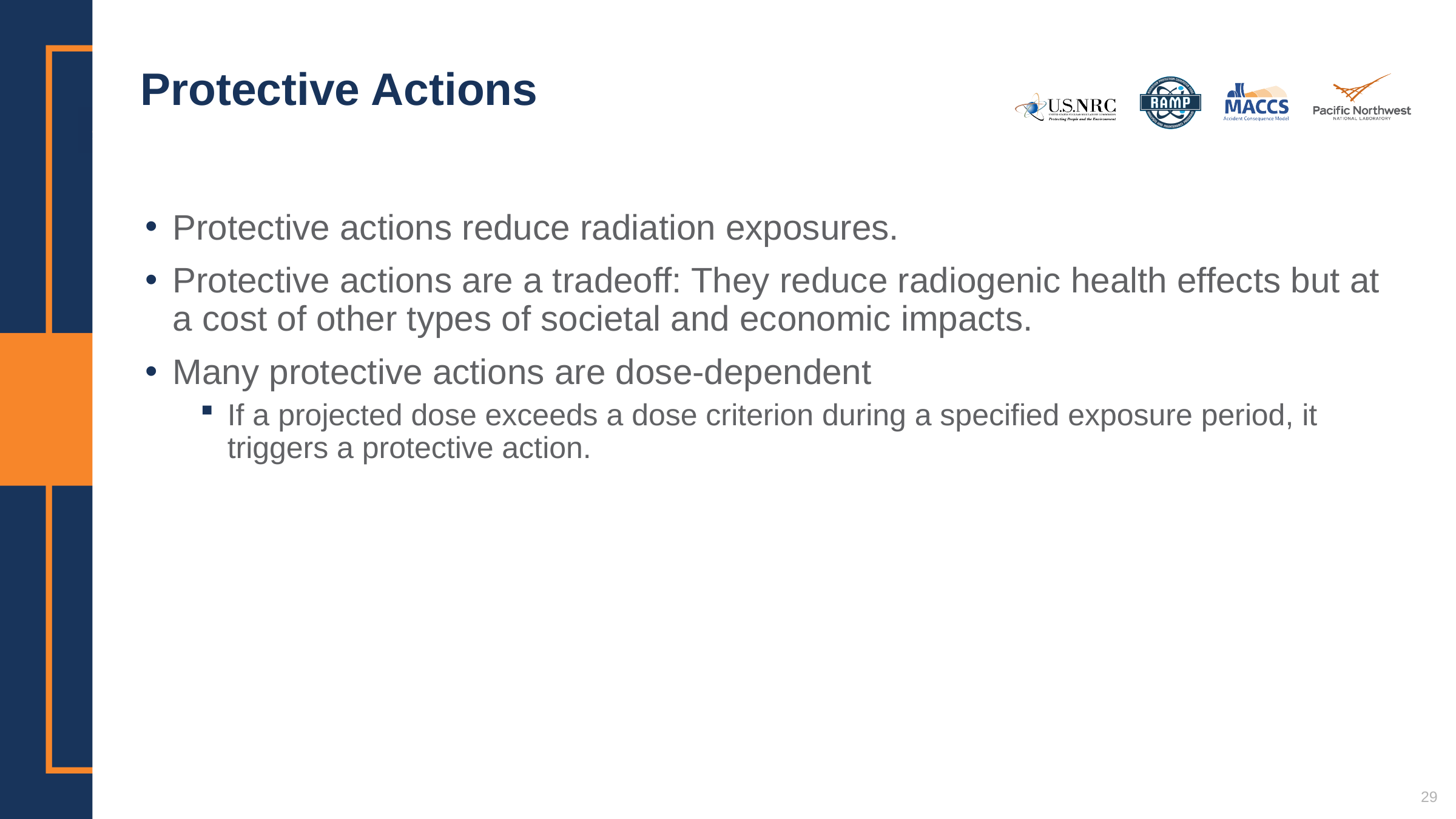

# Protective Actions
Protective actions reduce radiation exposures.
Protective actions are a tradeoff: They reduce radiogenic health effects but at a cost of other types of societal and economic impacts.
Many protective actions are dose-dependent
If a projected dose exceeds a dose criterion during a specified exposure period, it triggers a protective action.
29